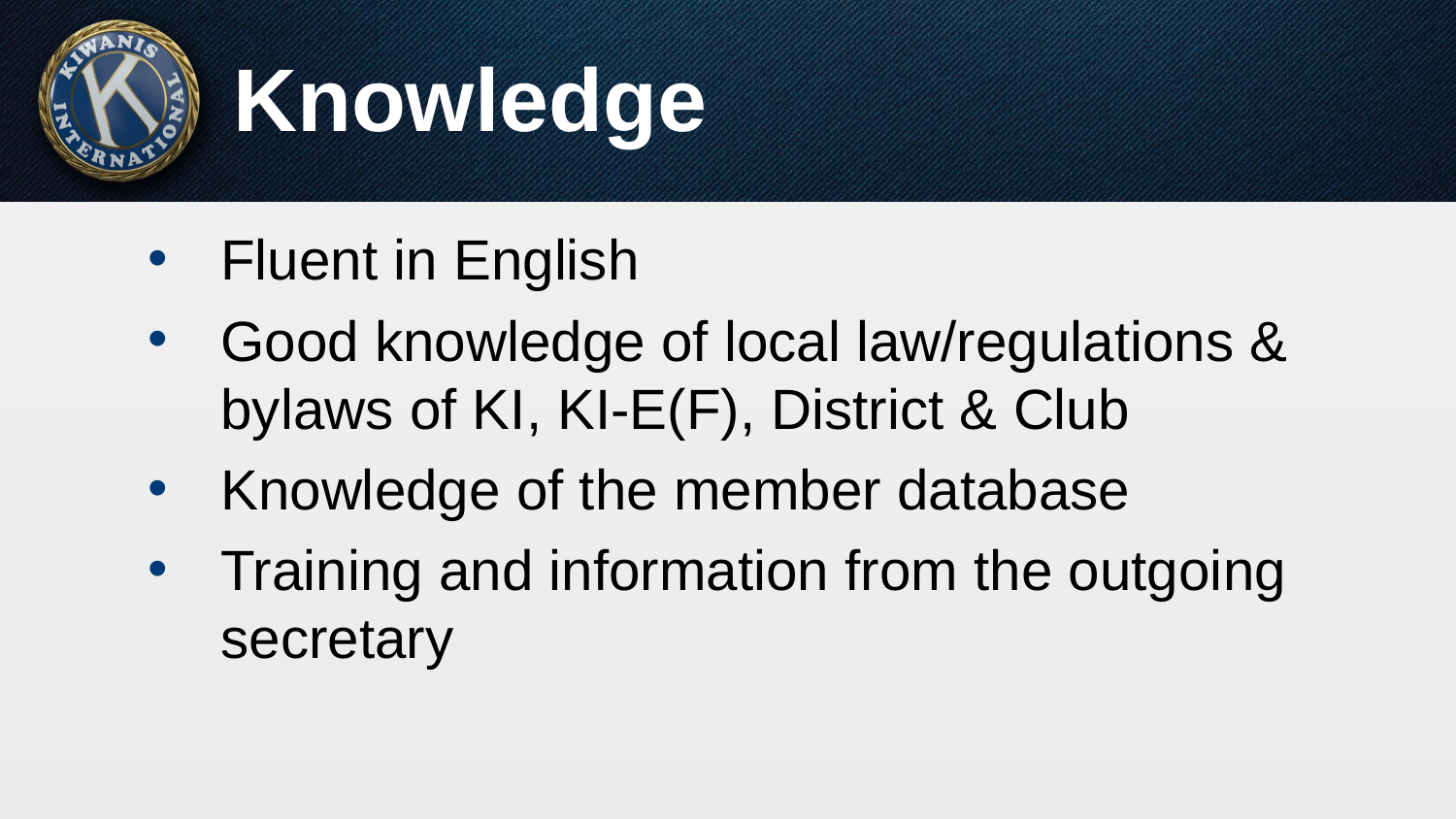

# Knowledge
Fluent in English
Good knowledge of local law/regulations & bylaws of KI, KI-E(F), District & Club
Knowledge of the member database
Training and information from the outgoing secretary